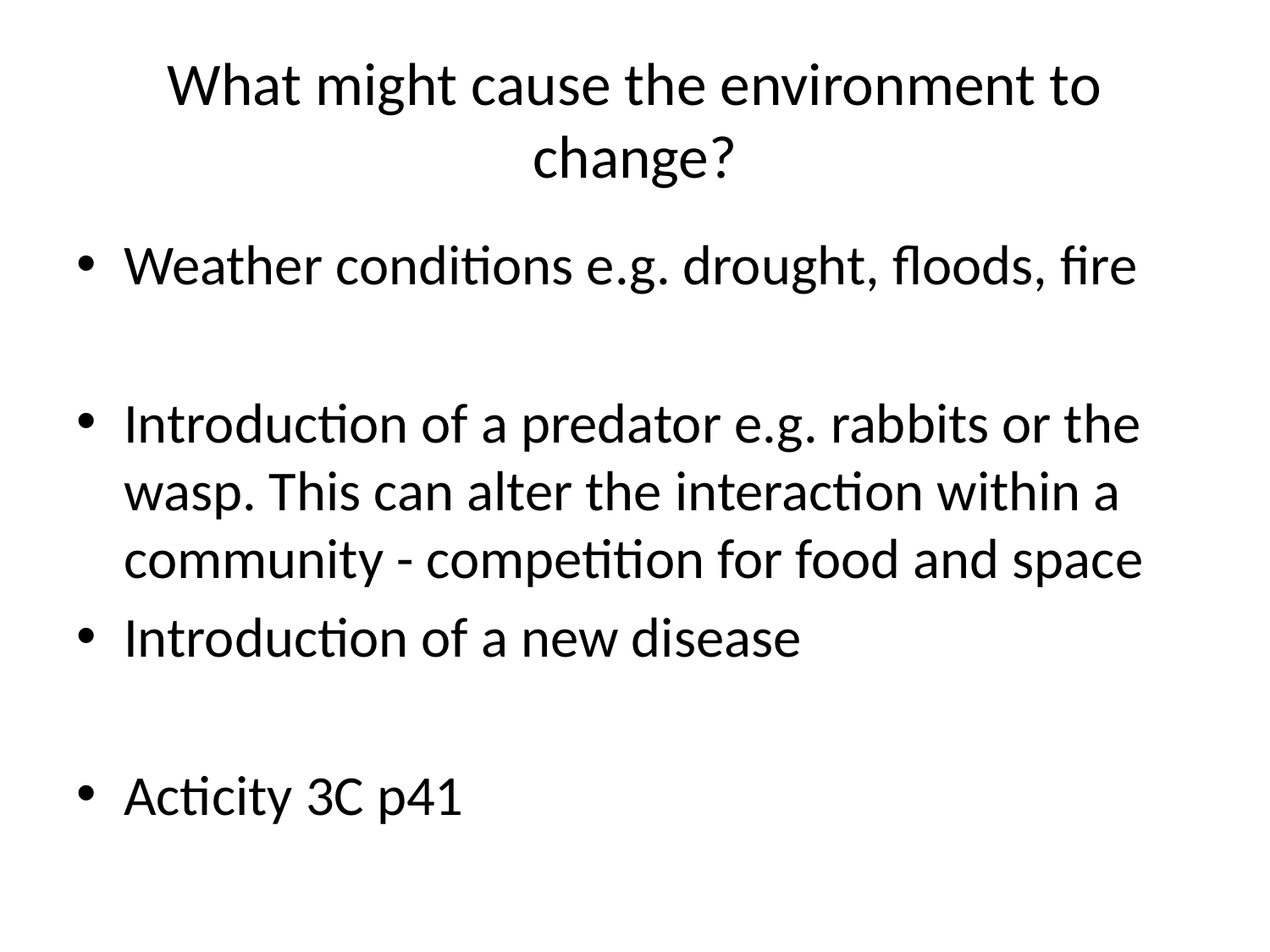

# What might cause the environment to change?
Weather conditions e.g. drought, floods, fire

Introduction of a predator e.g. rabbits or the wasp. This can alter the interaction within a community - competition for food and space
Introduction of a new disease

Acticity 3C p41